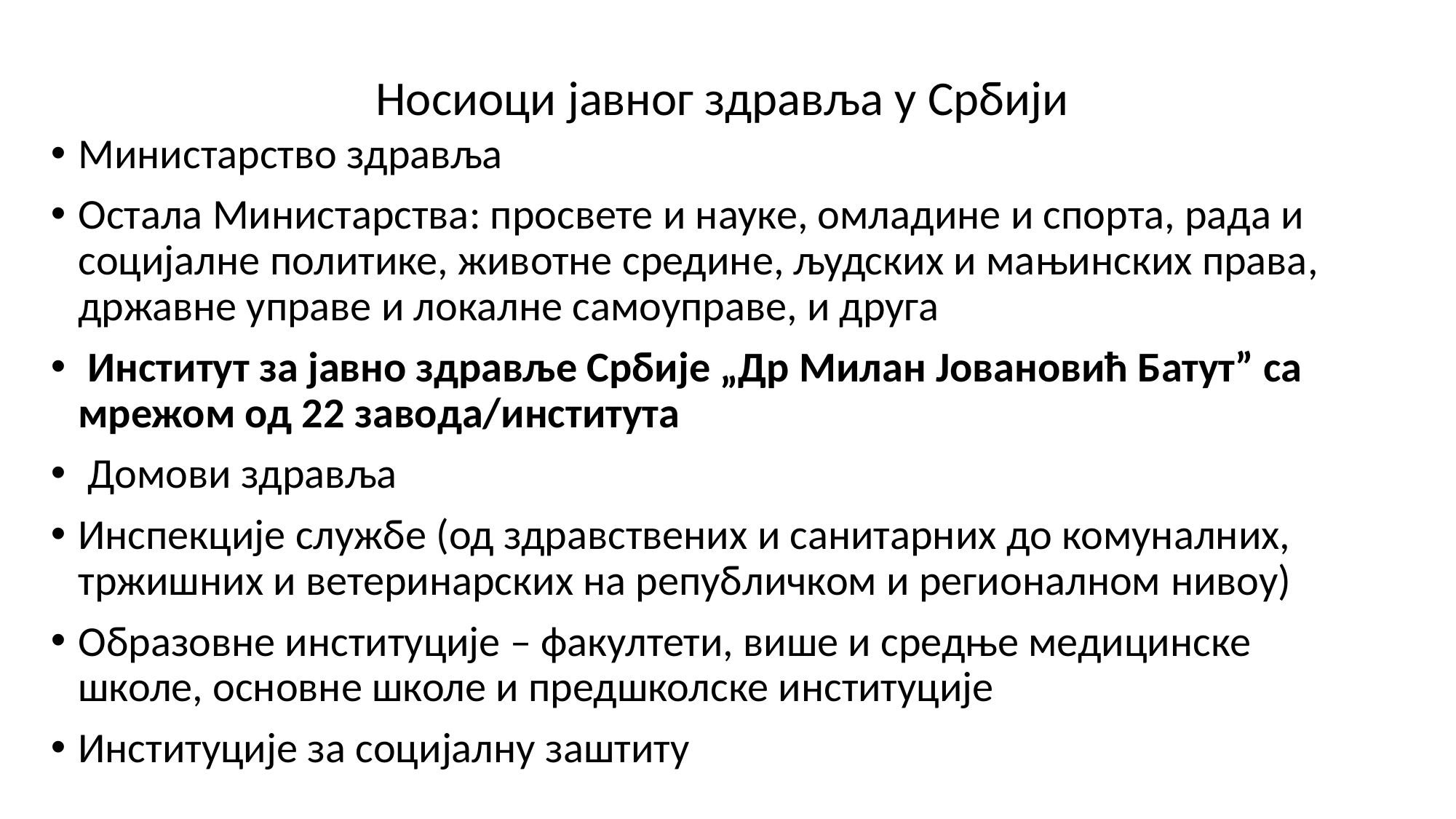

# Носиоци јавног здравља у Србији
Министарство здравља
Остала Министарства: просвете и науке, омладине и спорта, рада и социјалне политике, животне средине, људских и мањинских права, државне управе и локалне самоуправе, и друга
 Институт за јавно здравље Србије „Др Милан Јовановић Батут” са мрежом од 22 завода/института
 Домови здравља
Инспекције службе (од здравствених и санитарних до комуналних, тржишних и ветеринарских на републичком и регионалном нивоу)
Образовне институције – факултети, више и средње медицинске школе, основне школе и предшколске институције
Институције за социјалну заштиту